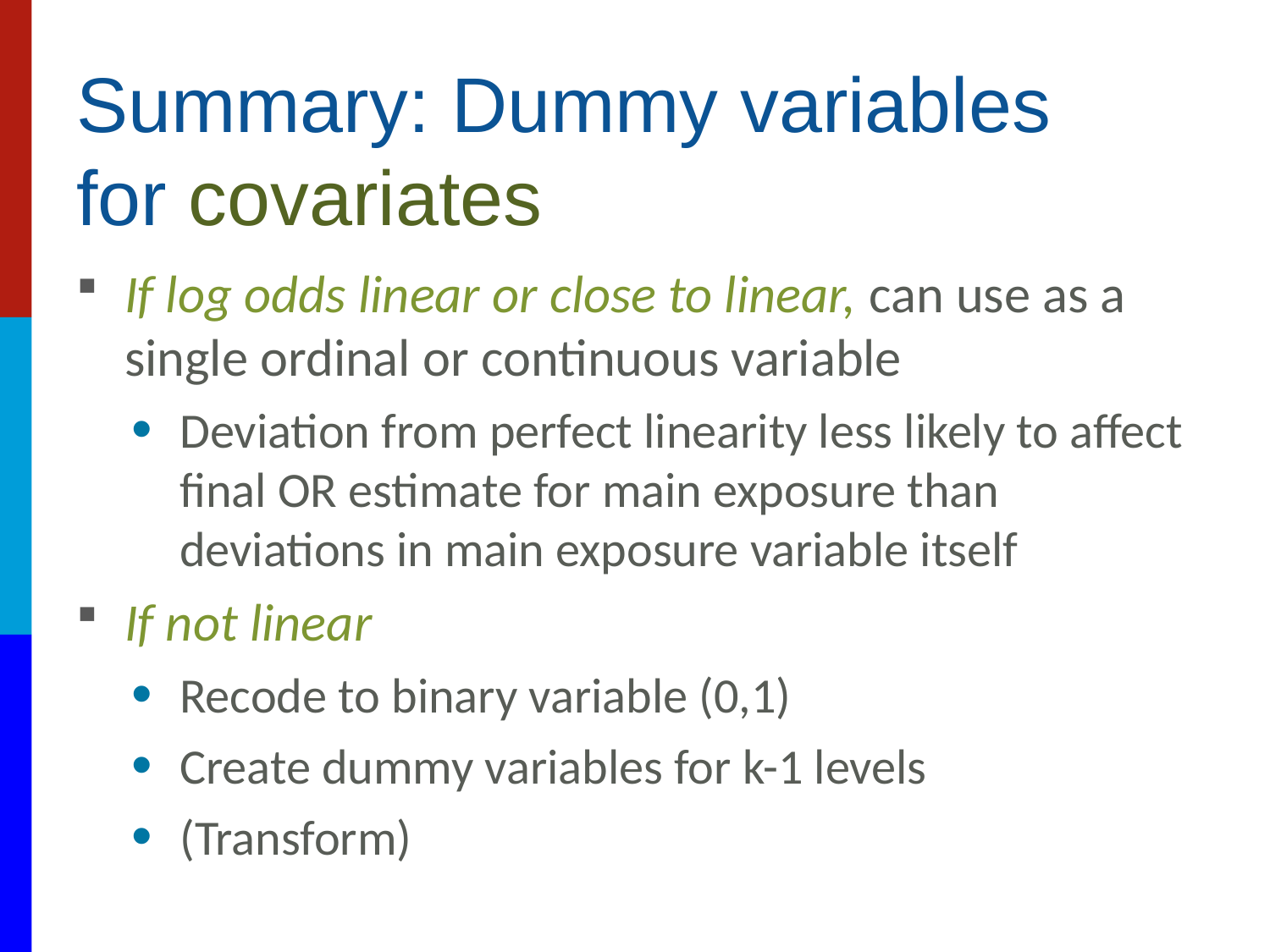

# Summary: Dummy variables for covariates
If log odds linear or close to linear, can use as a single ordinal or continuous variable
Deviation from perfect linearity less likely to affect final OR estimate for main exposure than deviations in main exposure variable itself
If not linear
Recode to binary variable (0,1)
Create dummy variables for k-1 levels
(Transform)